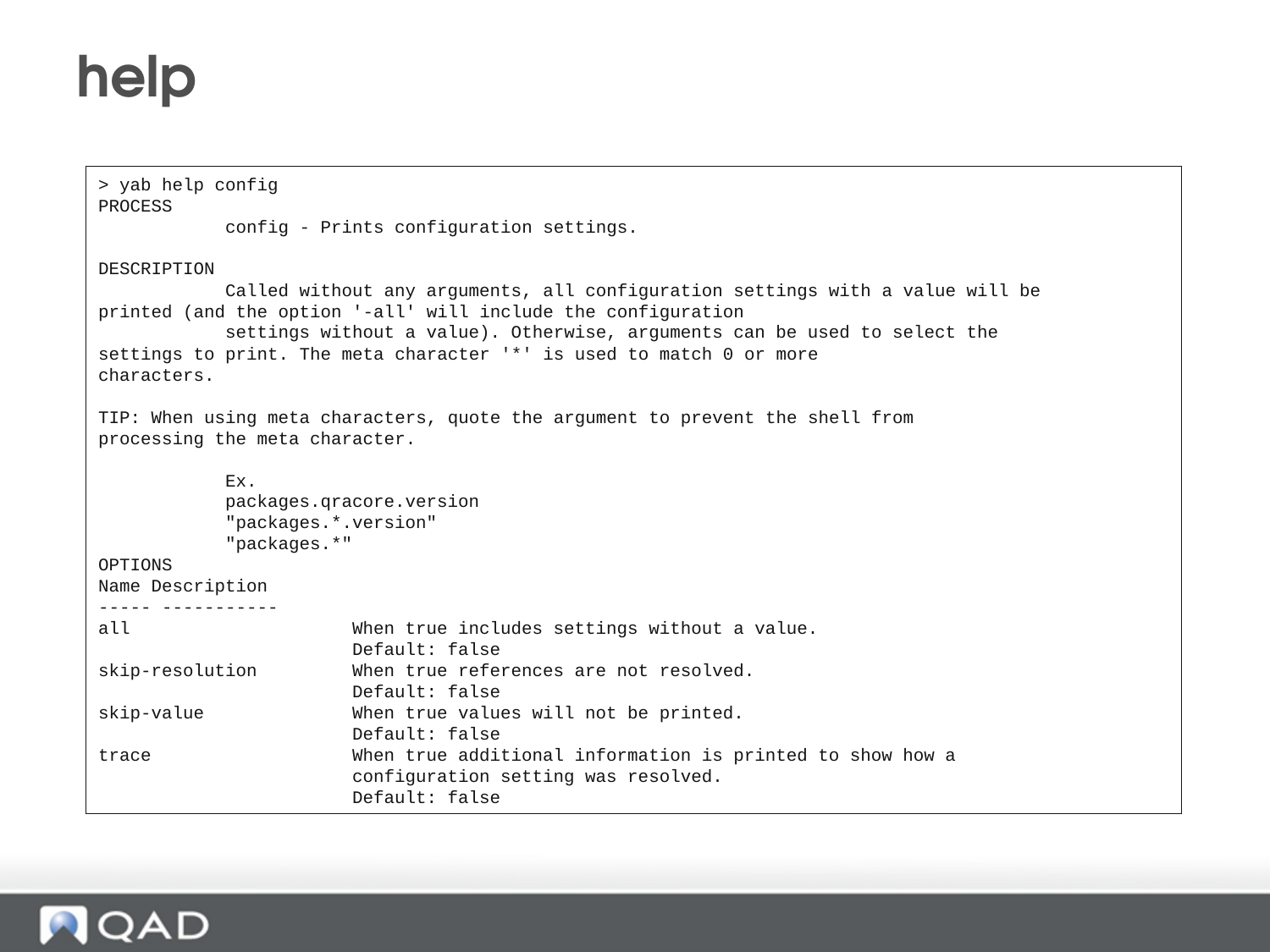

# help
> yab help config
PROCESS
	config - Prints configuration settings.

DESCRIPTION
	Called without any arguments, all configuration settings with a value will be
printed (and the option '-all' will include the configuration
	settings without a value). Otherwise, arguments can be used to select the
settings to print. The meta character '*' is used to match 0 or more
characters.

TIP: When using meta characters, quote the argument to prevent the shell from
processing the meta character.

	Ex.
	packages.qracore.version
	"packages.*.version"
	"packages.*"
OPTIONS
Name Description
----- -----------
all 		When true includes settings without a value.
		Default: false
skip-resolution 	When true references are not resolved.
		Default: false
skip-value 		When true values will not be printed.
		Default: false
trace 		When true additional information is printed to show how a
		configuration setting was resolved.
		Default: false